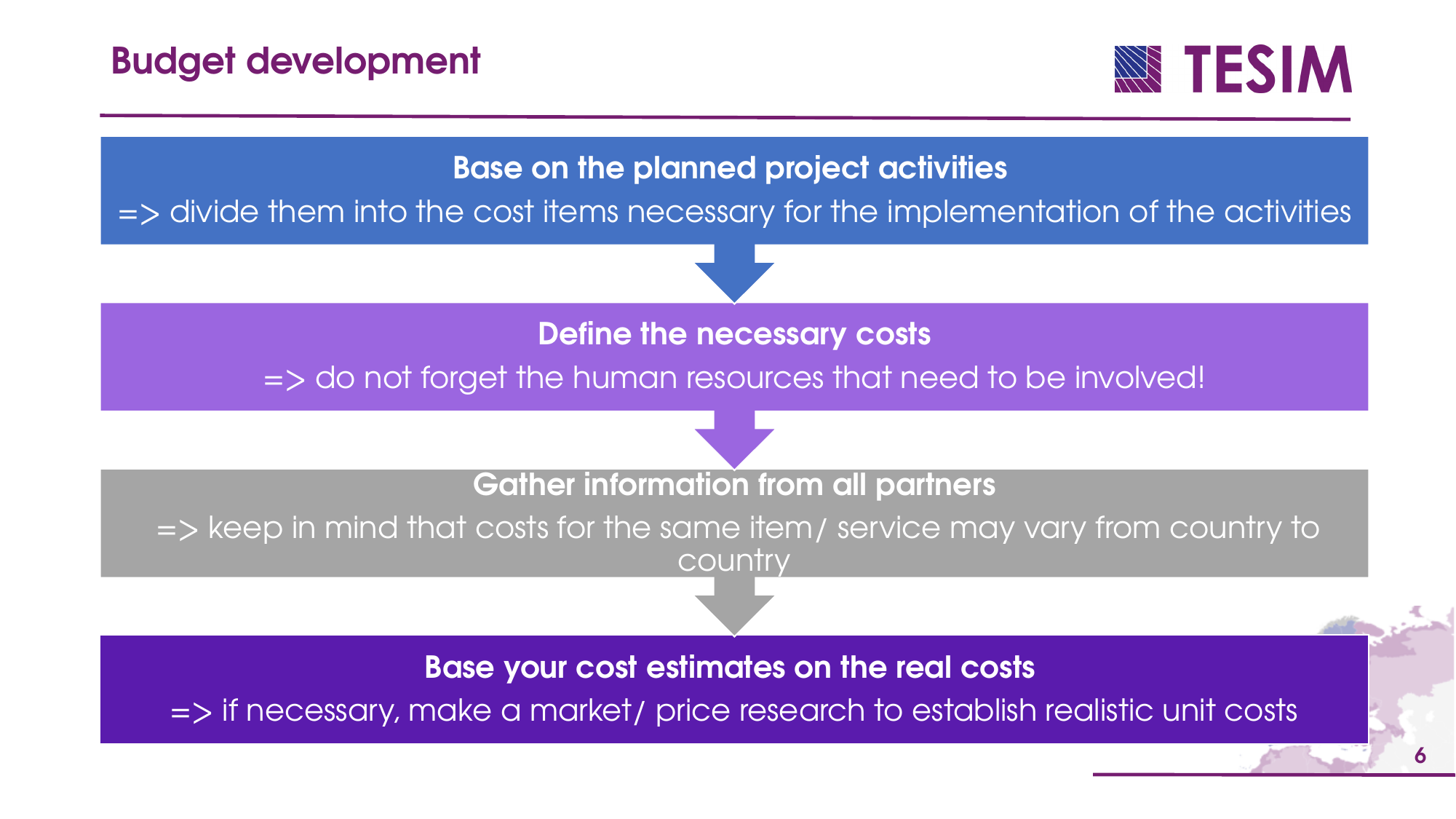

Budget development
Base your cost estimates on the real costs
=> if necessary, make a market/ price research to establish realistic unit costs
Gather information from all partners
 => keep in mind that costs for the same item/ service may vary from country to country
Define the necessary costs
=> do not forget the human resources that need to be involved!
Base on the planned project activities
=> divide them into the cost items necessary for the implementation of the activities